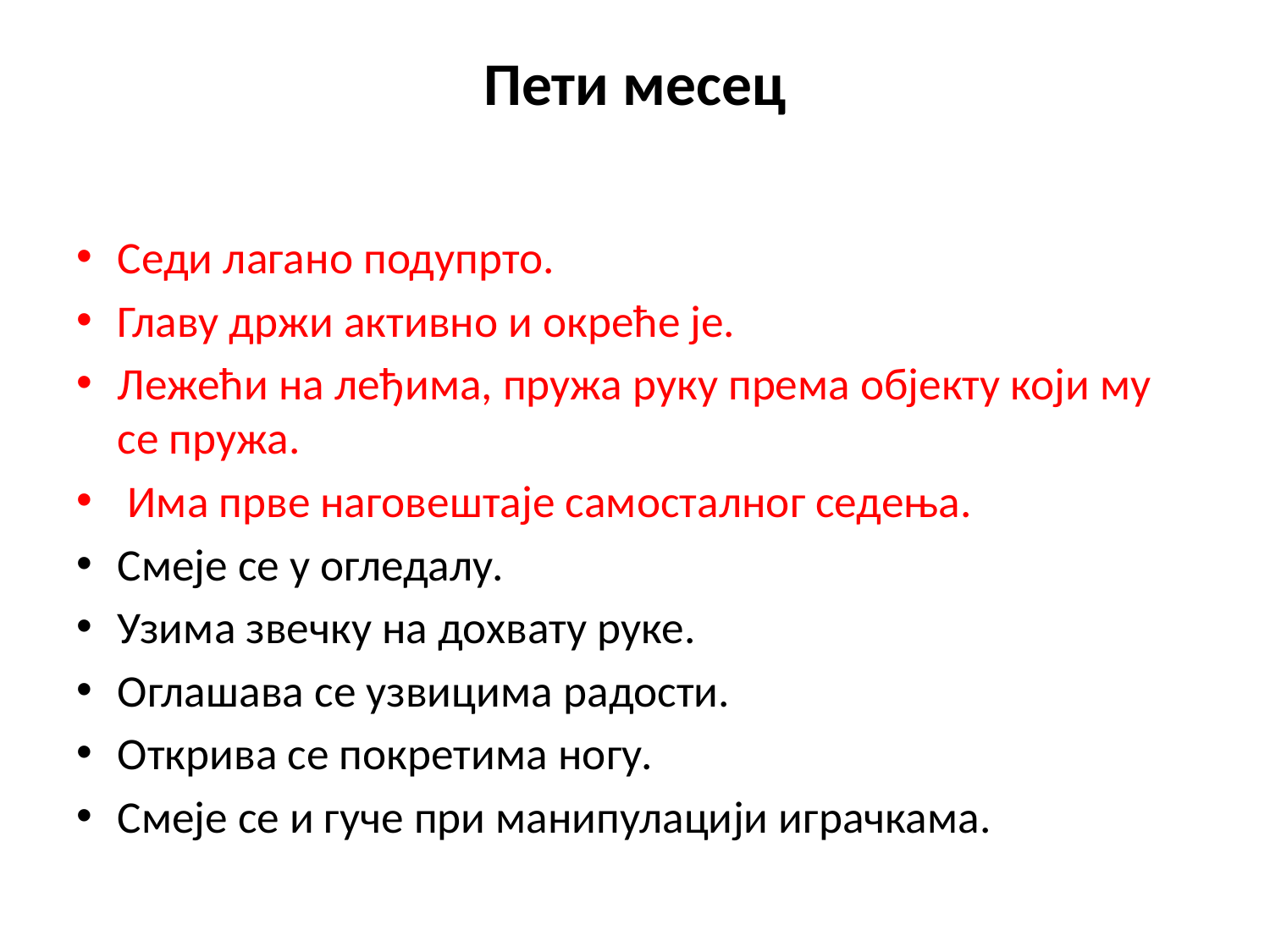

# Пети месец
Седи лагано подупрто.
Главу држи активно и окреће је.
Лежећи на леђима, пружа руку према објекту који му се пружа.
 Има прве наговештаје самосталног седења.
Смеје се у огледалу.
Узима звечку на дохвату руке.
Оглашава се узвицима радости.
Открива се покретима ногу.
Смеје се и гуче при манипулацији играчкама.